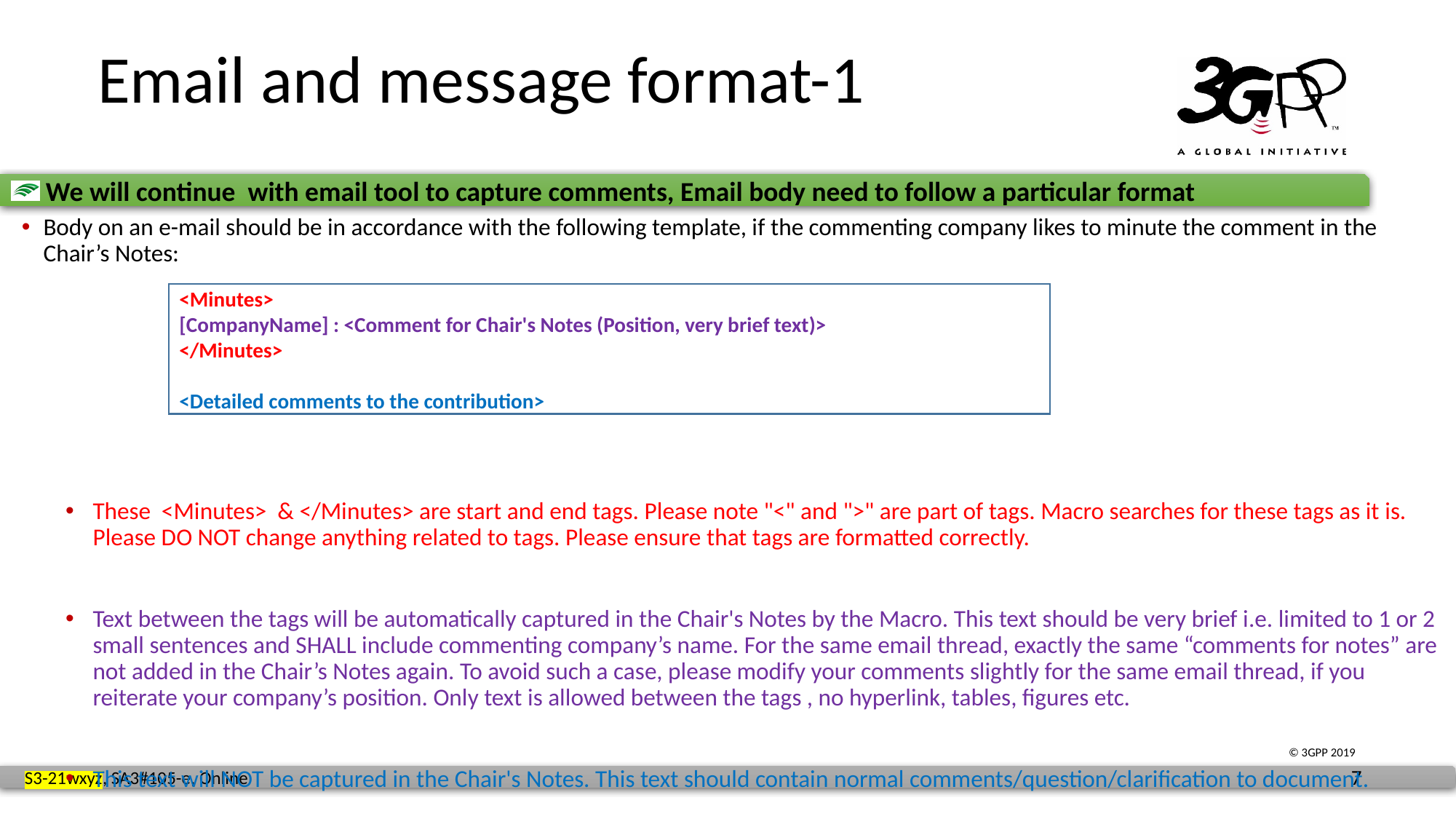

# Email and message format-1
 We will continue  with email tool to capture comments, Email body need to follow a particular format
Body on an e-mail should be in accordance with the following template, if the commenting company likes to minute the comment in the Chair’s Notes:

These  <Minutes>  & </Minutes> are start and end tags. Please note "<" and ">" are part of tags. Macro searches for these tags as it is. Please DO NOT change anything related to tags. Please ensure that tags are formatted correctly.

Text between the tags will be automatically captured in the Chair's Notes by the Macro. This text should be very brief i.e. limited to 1 or 2 small sentences and SHALL include commenting company’s name. For the same email thread, exactly the same “comments for notes” are not added in the Chair’s Notes again. To avoid such a case, please modify your comments slightly for the same email thread, if you reiterate your company’s position. Only text is allowed between the tags , no hyperlink, tables, figures etc.

This text will NOT be captured in the Chair's Notes. This text should contain normal comments/question/clarification to document.

<Minutes>
[CompanyName] : <Comment for Chair's Notes (Position, very brief text)>
</Minutes>

<Detailed comments to the contribution>